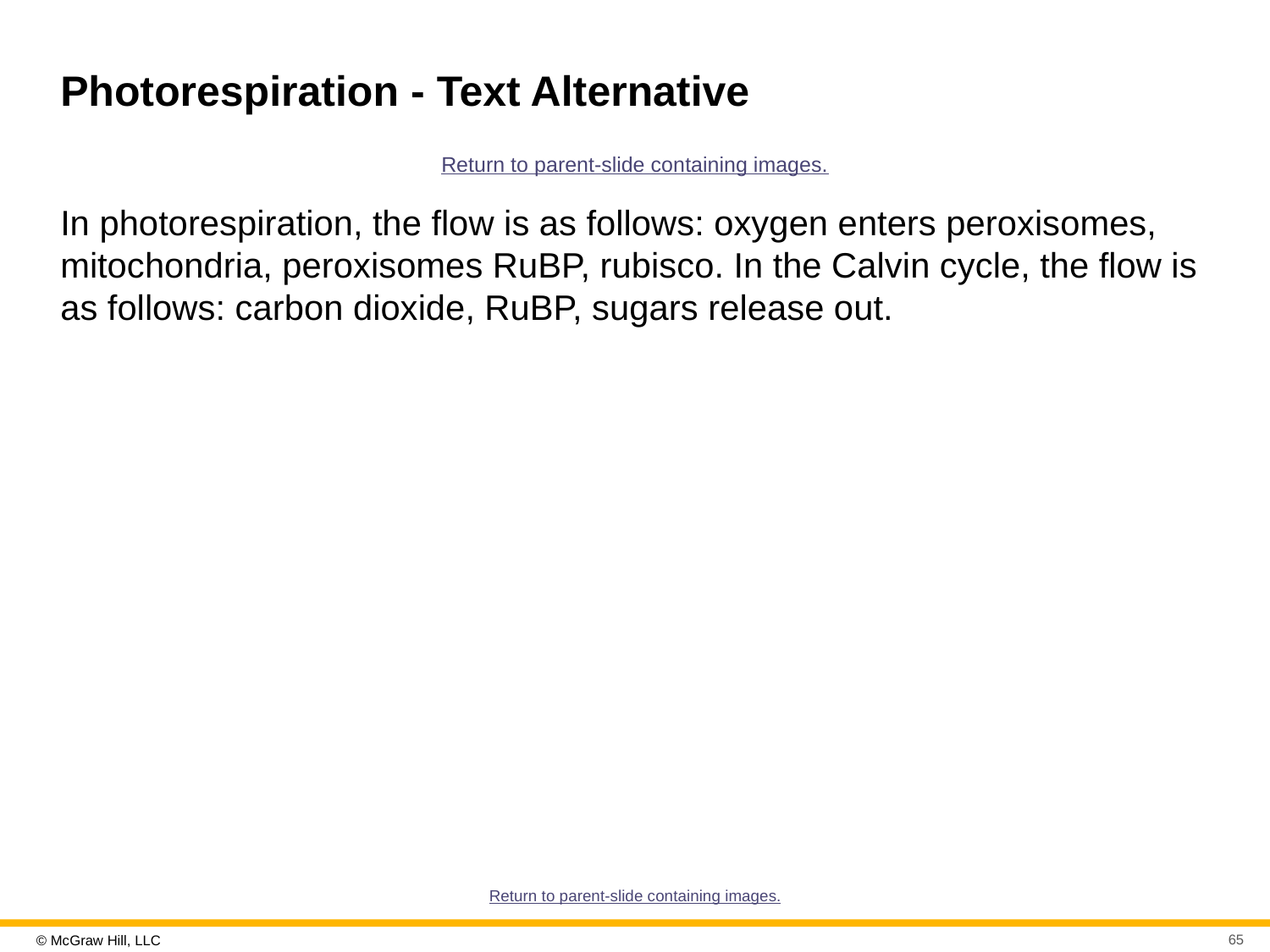

# Photorespiration - Text Alternative
Return to parent-slide containing images.
In photorespiration, the flow is as follows: oxygen enters peroxisomes, mitochondria, peroxisomes RuBP, rubisco. In the Calvin cycle, the flow is as follows: carbon dioxide, RuBP, sugars release out.
Return to parent-slide containing images.
65